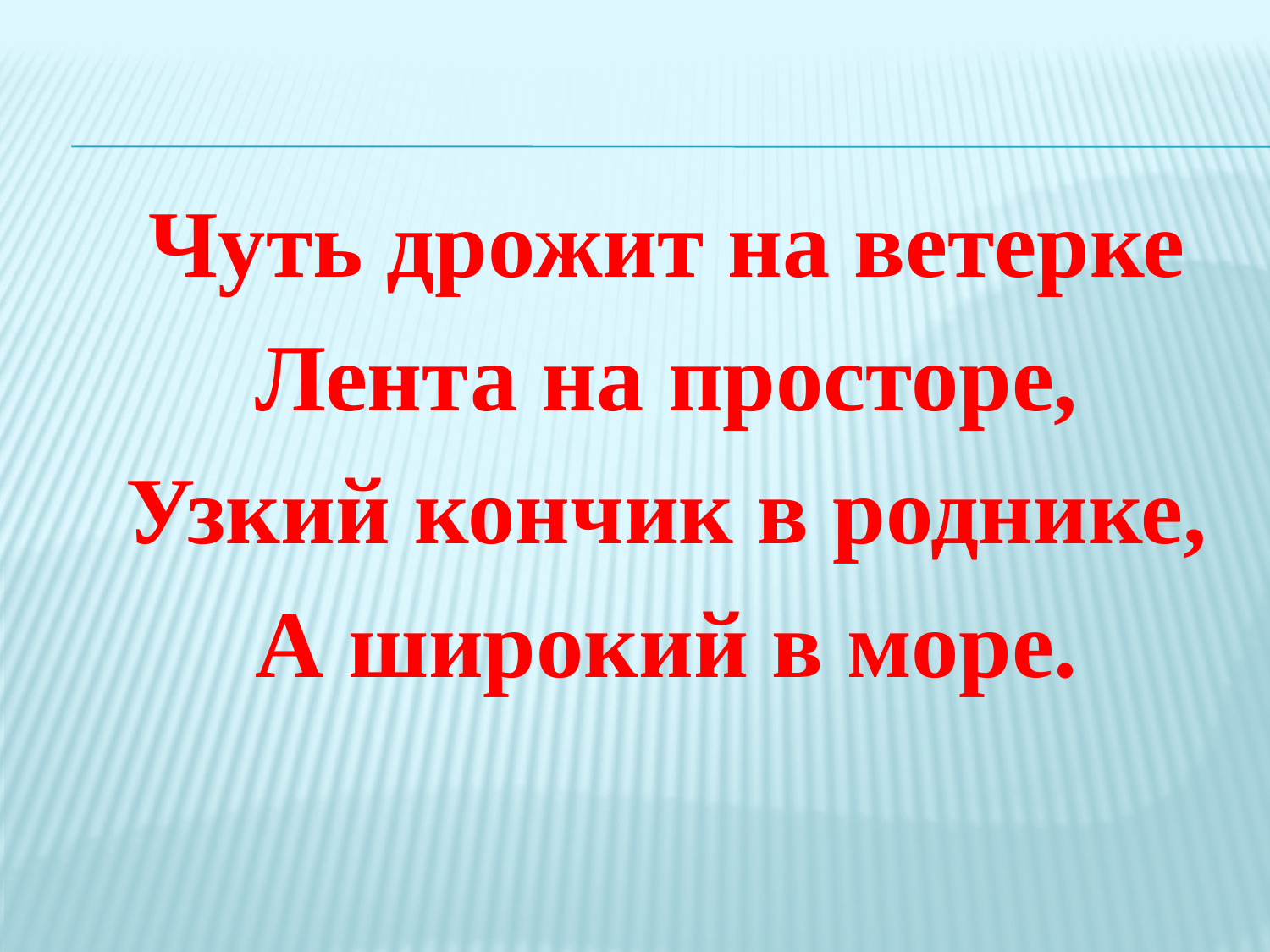

Чуть дрожит на ветерке
Лента на просторе,
Узкий кончик в роднике,
А широкий в море.